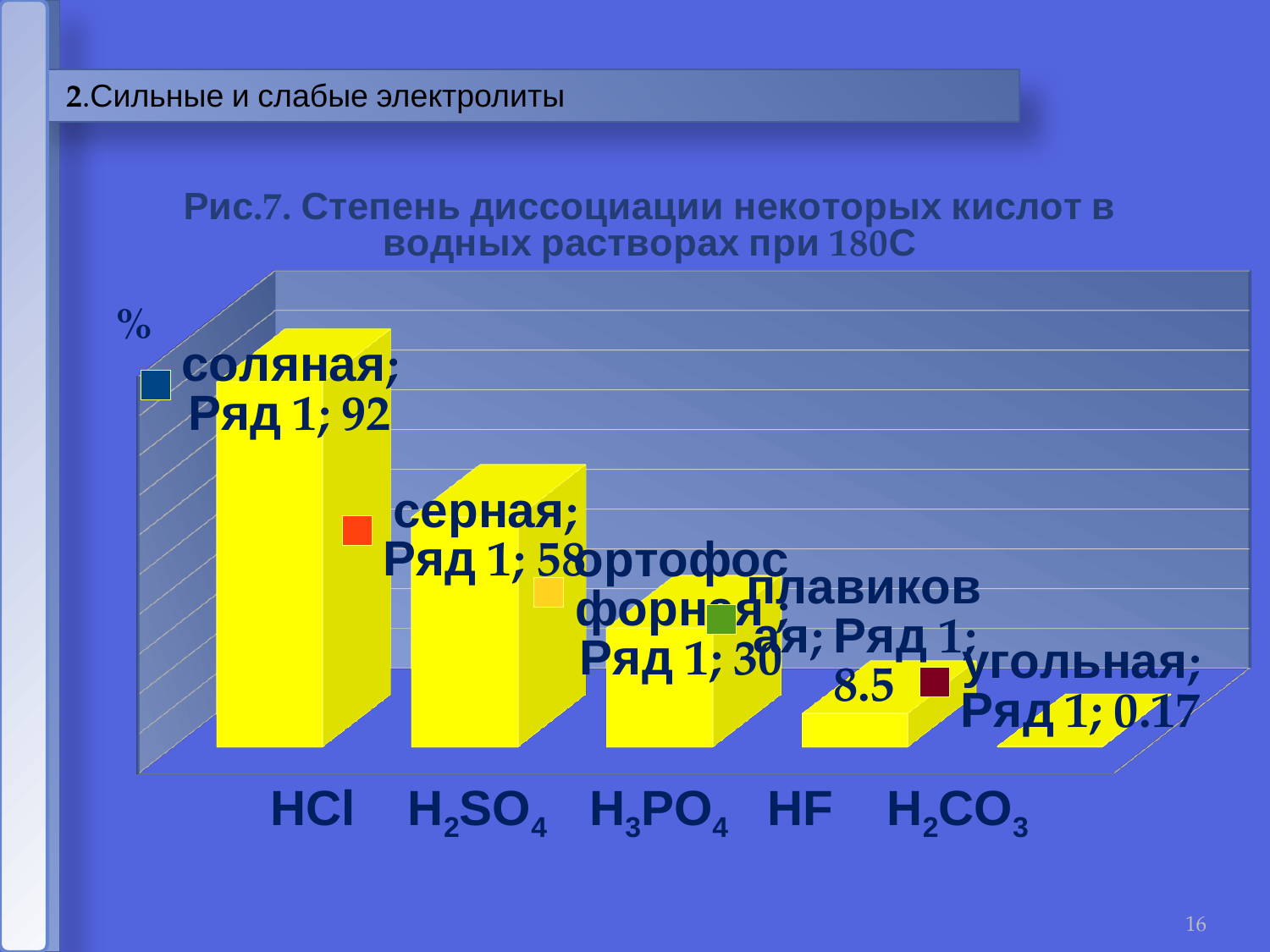

2.Сильные и слабые электролиты

[unsupported chart]

%

16